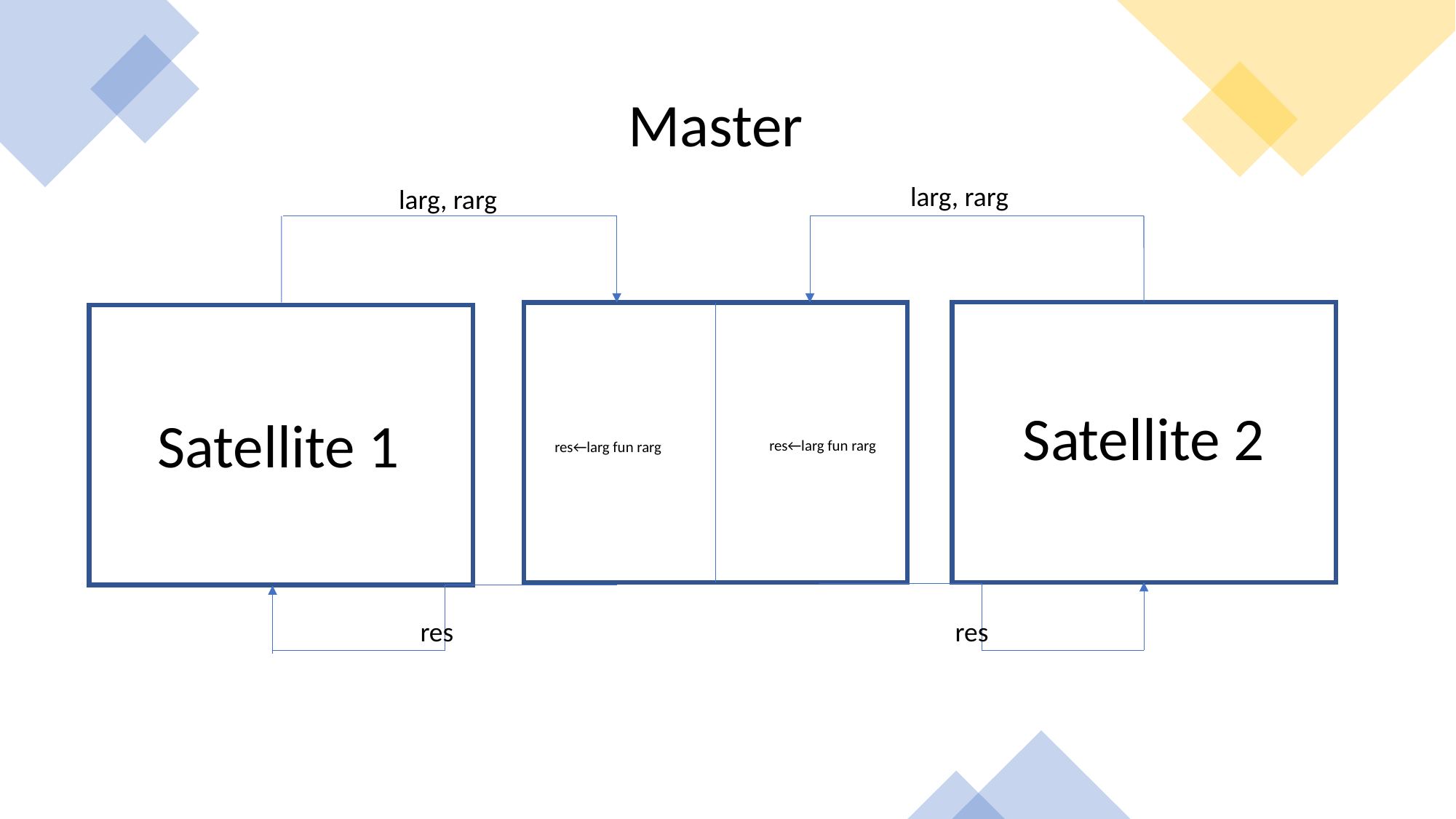

Master
larg, rarg
larg, rarg

Satellite 2
Satellite 1
res←larg fun rarg
res←larg fun rarg
res
res